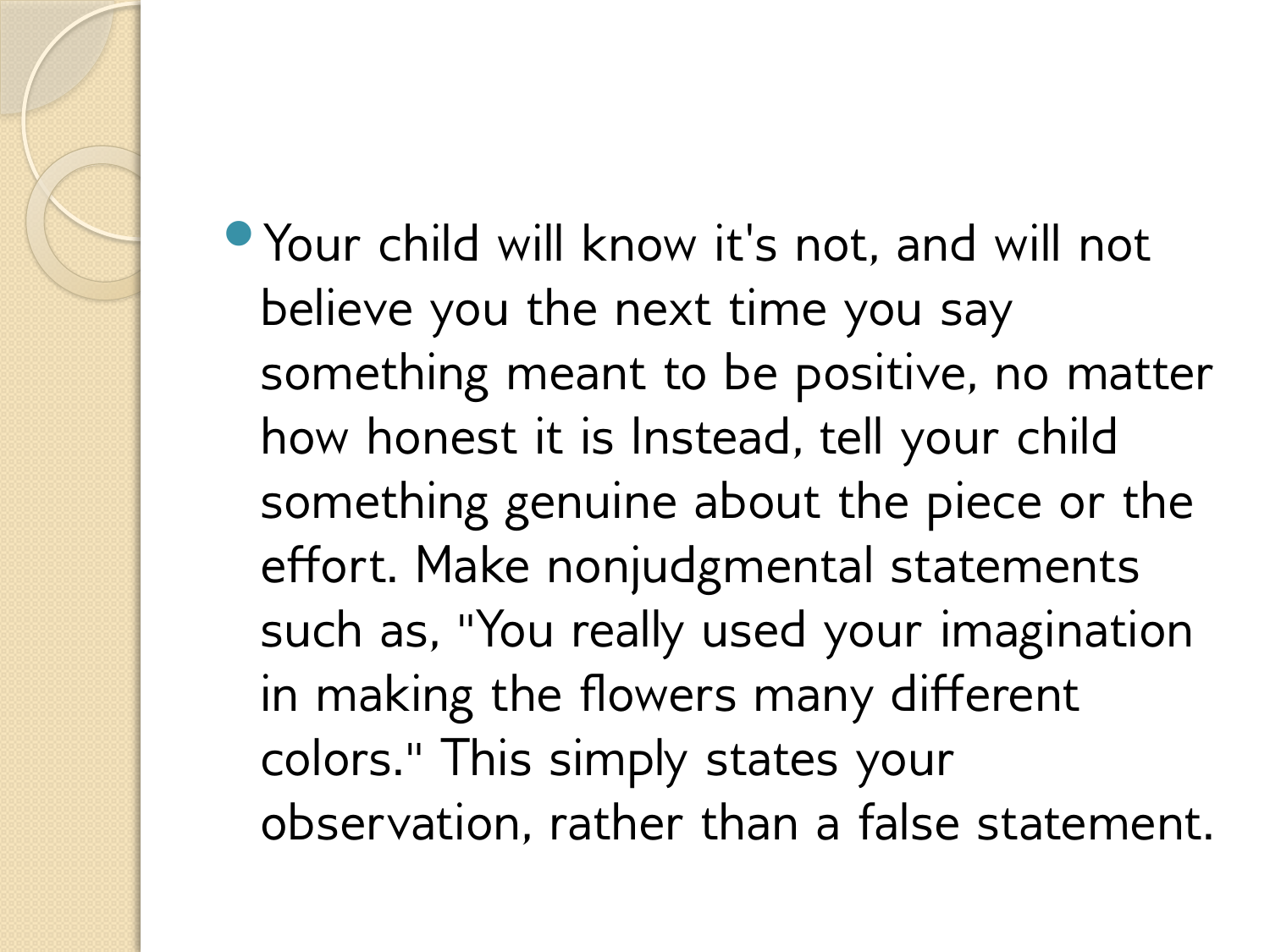

#
Your child will know it's not, and will not believe you the next time you say something meant to be positive, no matter how honest it is Instead, tell your child something genuine about the piece or the effort. Make nonjudgmental statements such as, "You really used your imagination in making the flowers many different colors." This simply states your observation, rather than a false statement.